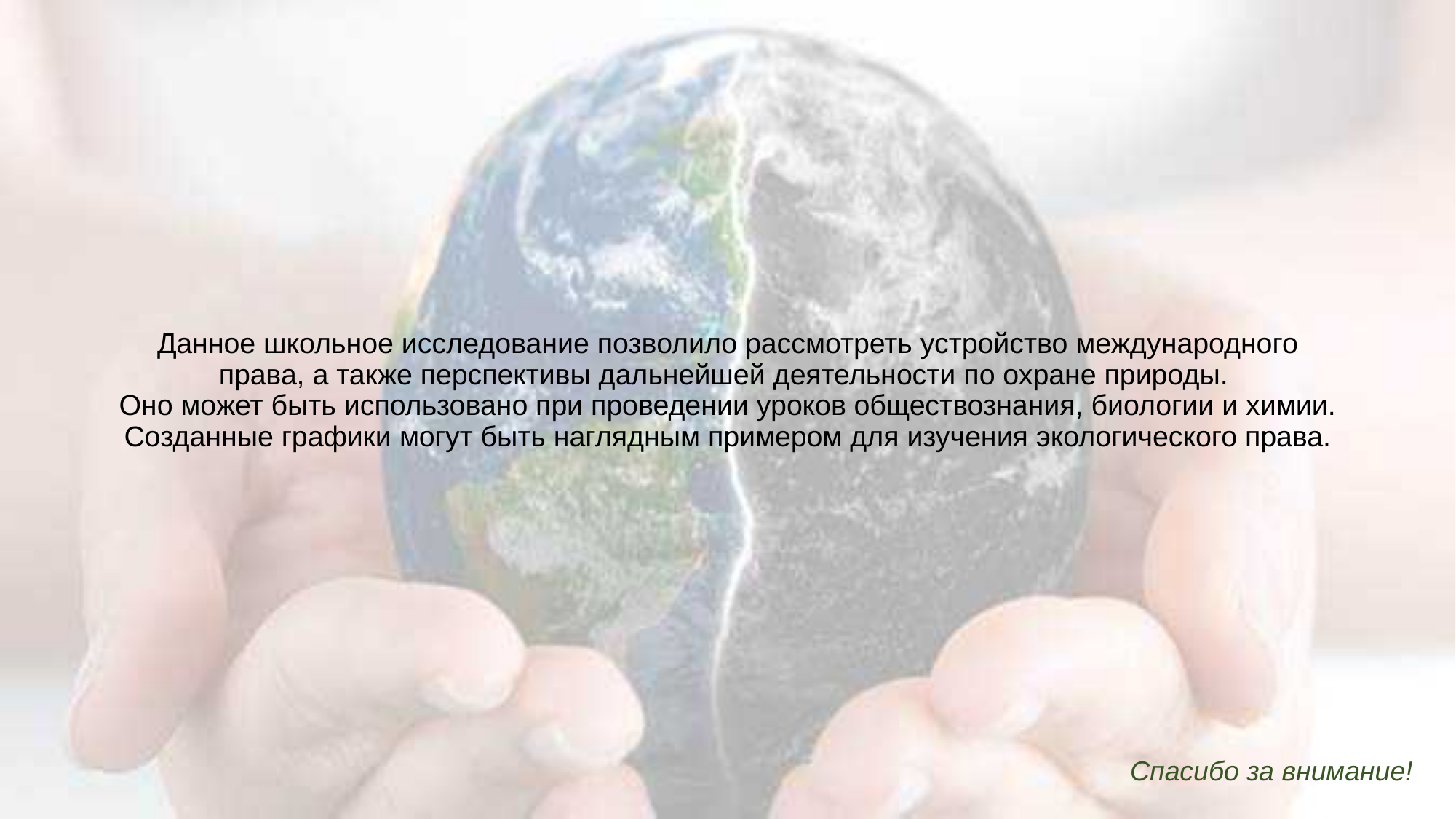

# Данное школьное исследование позволило рассмотреть устройство международного права, а также перспективы дальнейшей деятельности по охране природы.  Оно может быть использовано при проведении уроков обществознания, биологии и химии. Созданные графики могут быть наглядным примером для изучения экологического права.
Спасибо за внимание!